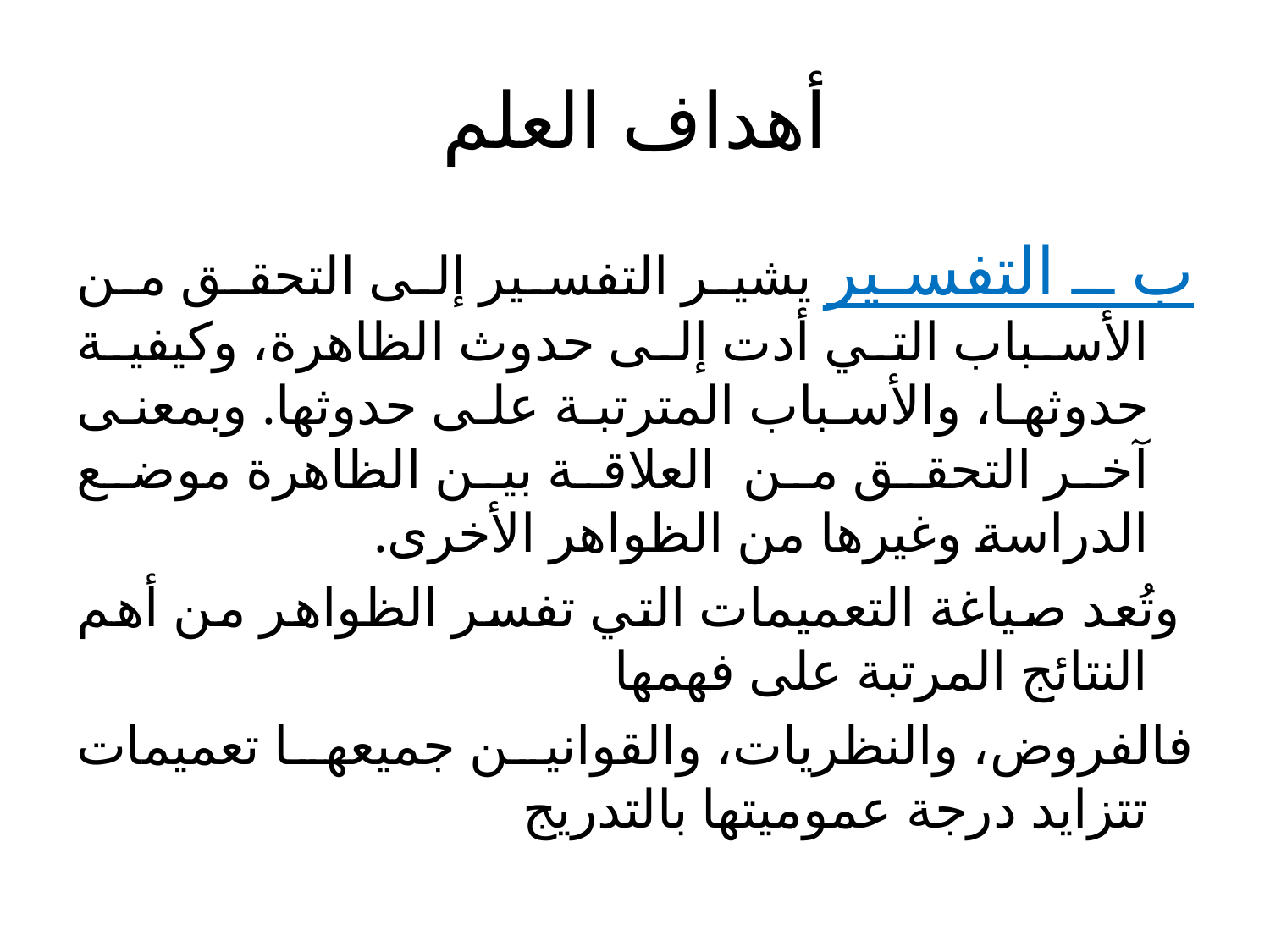

# أهداف العلم
ب ـ التفسير يشير التفسير إلى التحقق من الأسباب التي أدت إلى حدوث الظاهرة، وكيفية حدوثها، والأسباب المترتبة على حدوثها. وبمعنى آخر التحقق من  العلاقة بين الظاهرة موضع الدراسة وغيرها من الظواهر الأخرى.
 وتُعد صياغة التعميمات التي تفسر الظواهر من أهم النتائج المرتبة على فهمها
فالفروض، والنظريات، والقوانين جميعها تعميمات تتزايد درجة عموميتها بالتدريج